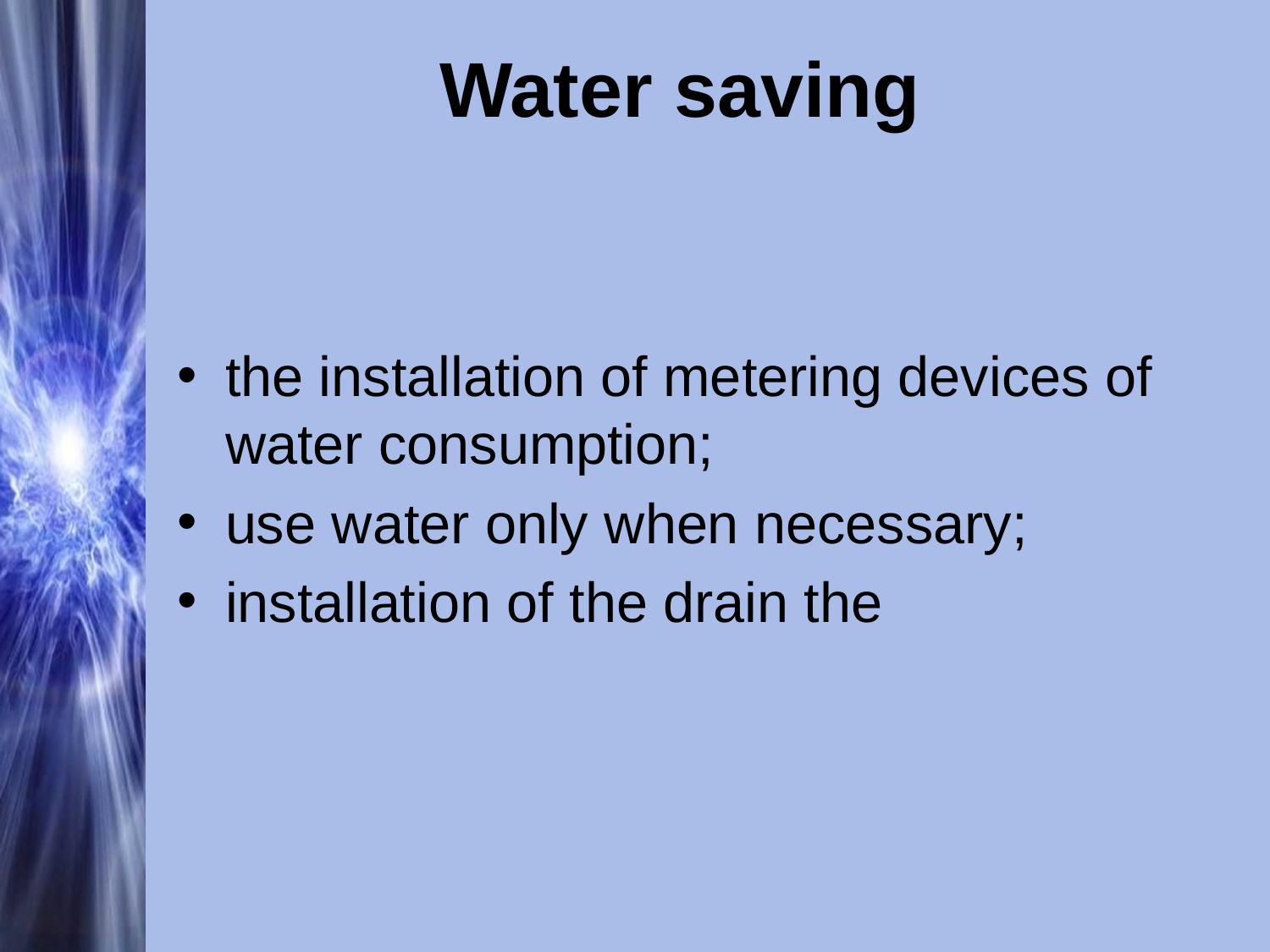

# Water saving

the installation of metering devices of water consumption;
use water only when necessary;
installation of the drain the